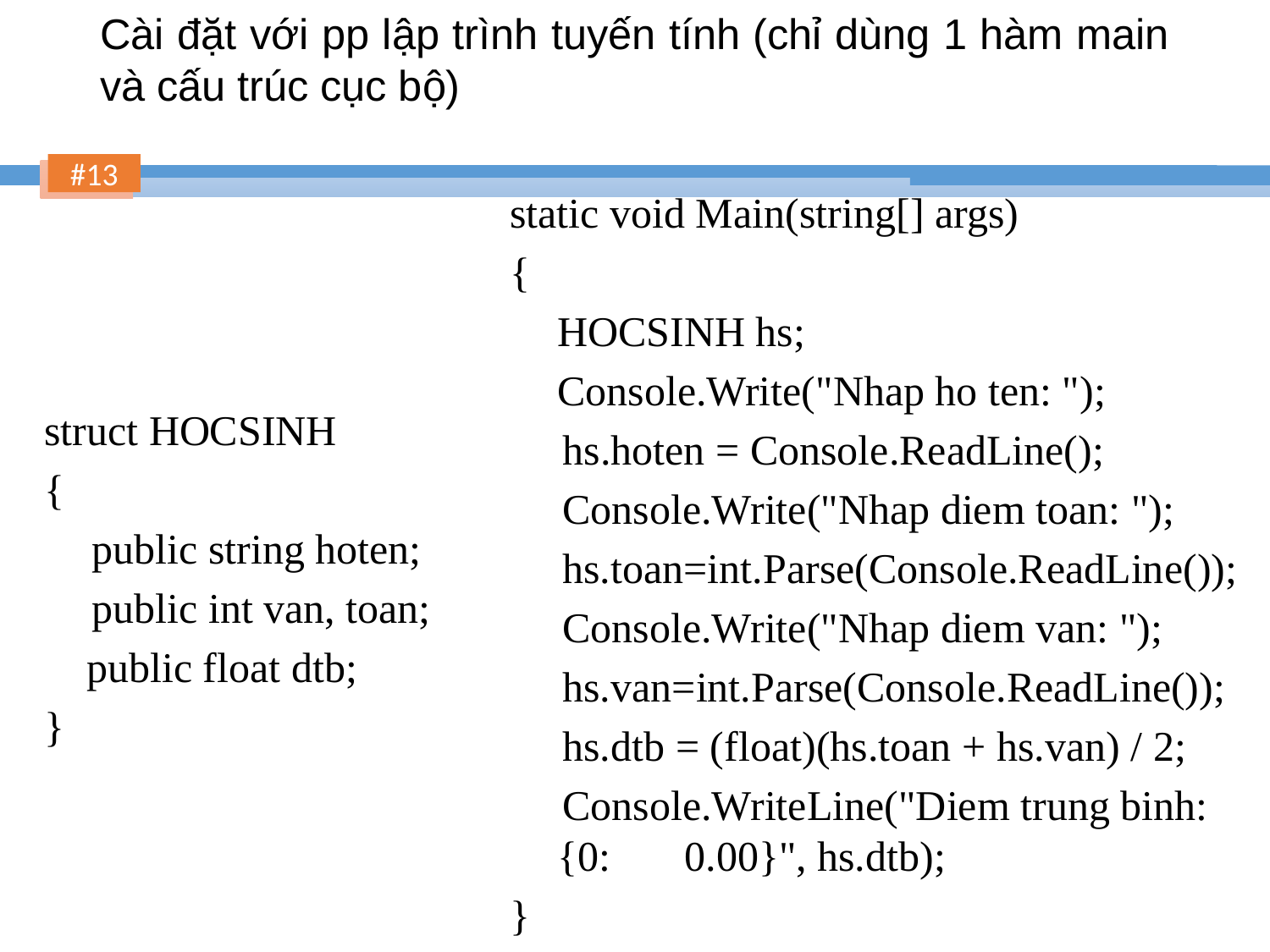

# Cài đặt với pp lập trình tuyến tính (chỉ dùng 1 hàm main và cấu trúc cục bộ)
static void Main(string[] args)
{
	HOCSINH hs;
	Console.Write("Nhap ho ten: ");
     hs.hoten = Console.ReadLine();
     Console.Write("Nhap diem toan: ");
     hs.toan=int.Parse(Console.ReadLine());
     Console.Write("Nhap diem van: ");
     hs.van=int.Parse(Console.ReadLine());
     hs.dtb = (float)(hs.toan + hs.van) / 2;
     Console.WriteLine("Diem trung binh: {0: 	0.00}", hs.dtb);
}
struct HOCSINH
{
	public string hoten;
	public int van, toan;
    public float dtb;
}
13